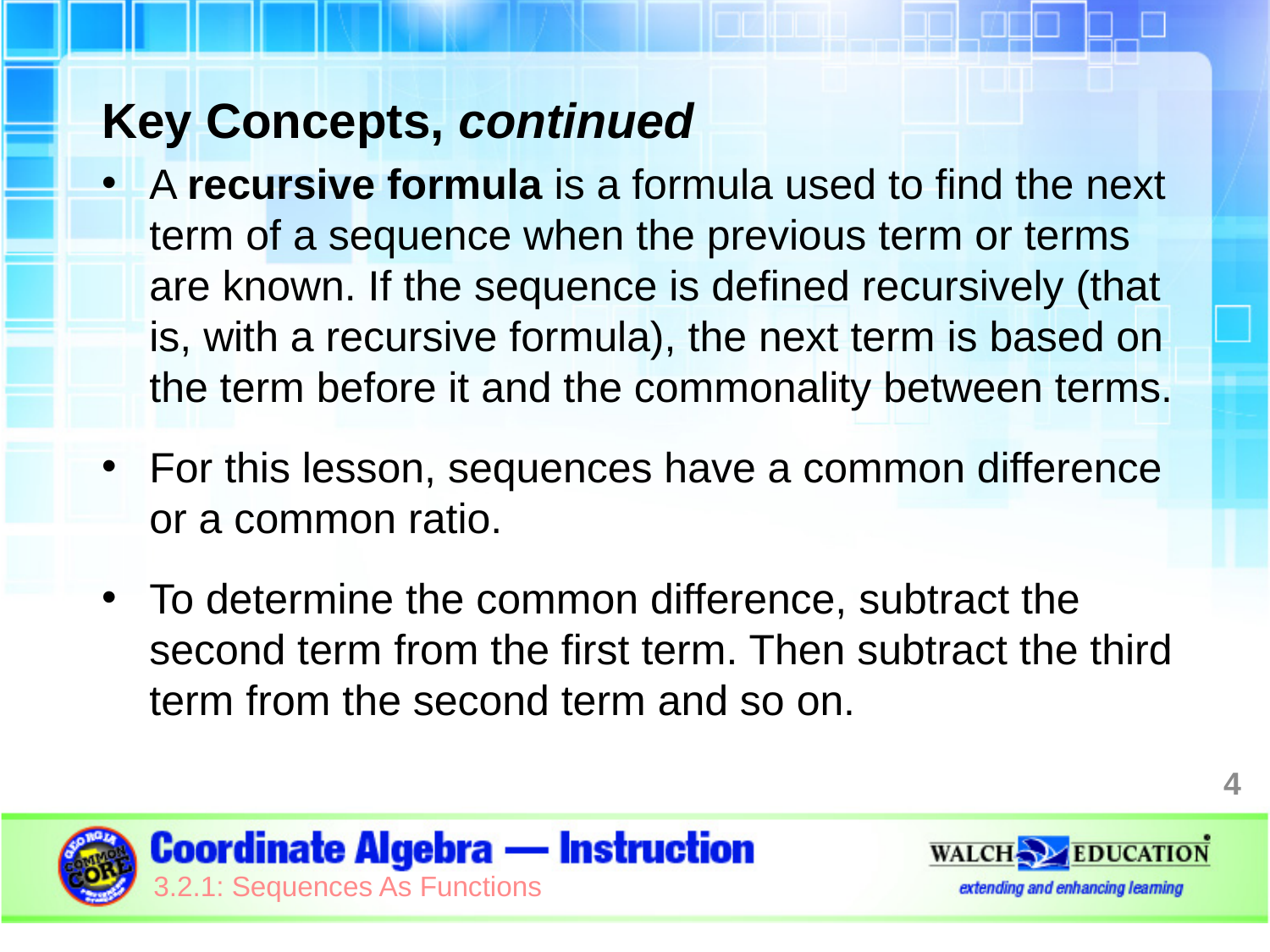

Key Concepts, continued
A recursive formula is a formula used to find the next term of a sequence when the previous term or terms are known. If the sequence is defined recursively (that is, with a recursive formula), the next term is based on the term before it and the commonality between terms.
For this lesson, sequences have a common difference or a common ratio.
To determine the common difference, subtract the second term from the first term. Then subtract the third term from the second term and so on.
4
3.2.1: Sequences As Functions